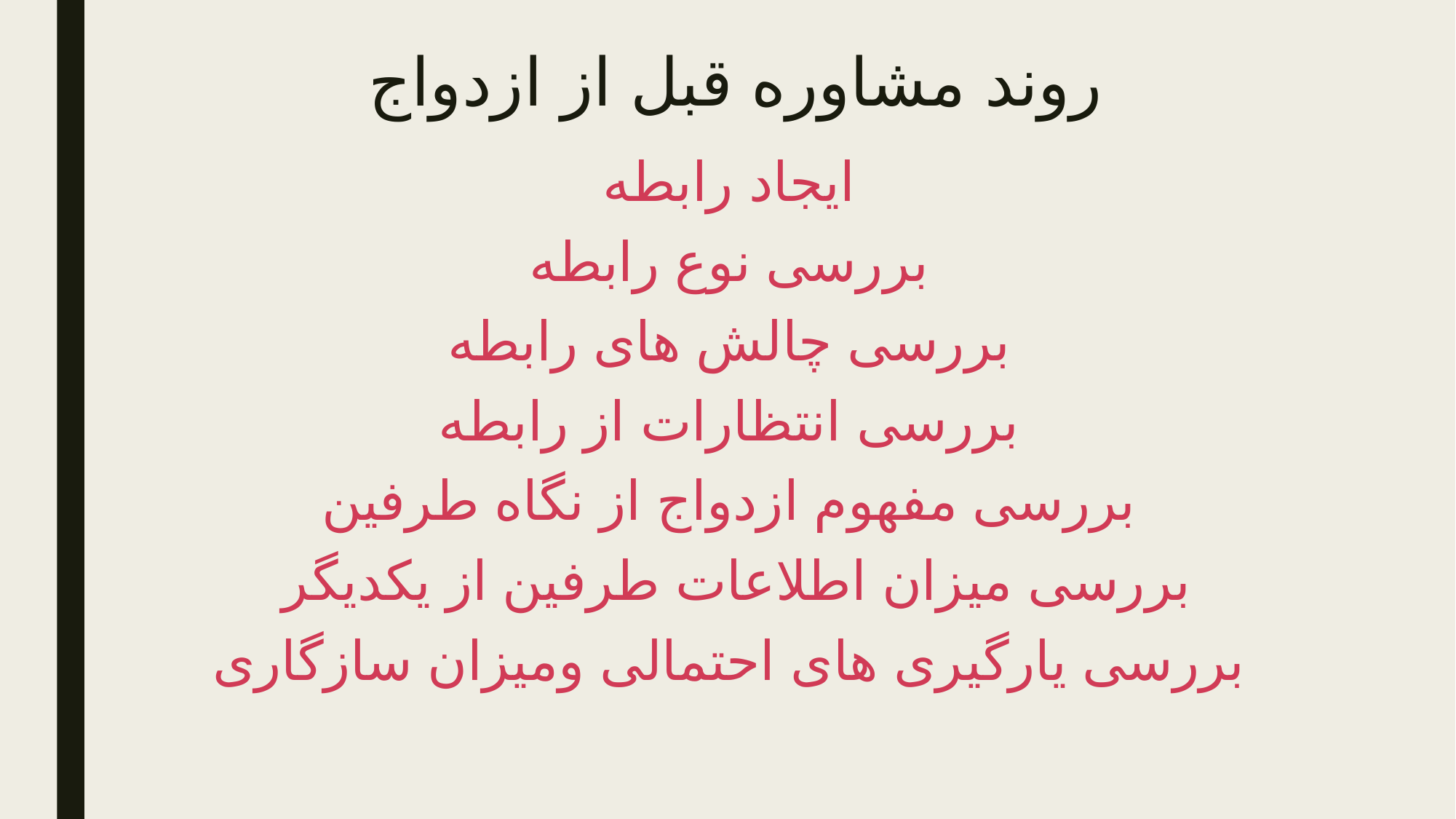

# روند مشاوره قبل از ازدواج
ایجاد رابطه
بررسی نوع رابطه
بررسی چالش های رابطه
بررسی انتظارات از رابطه
بررسی مفهوم ازدواج از نگاه طرفین
بررسی میزان اطلاعات طرفین از یکدیگر
بررسی یارگیری های احتمالی ومیزان سازگاری